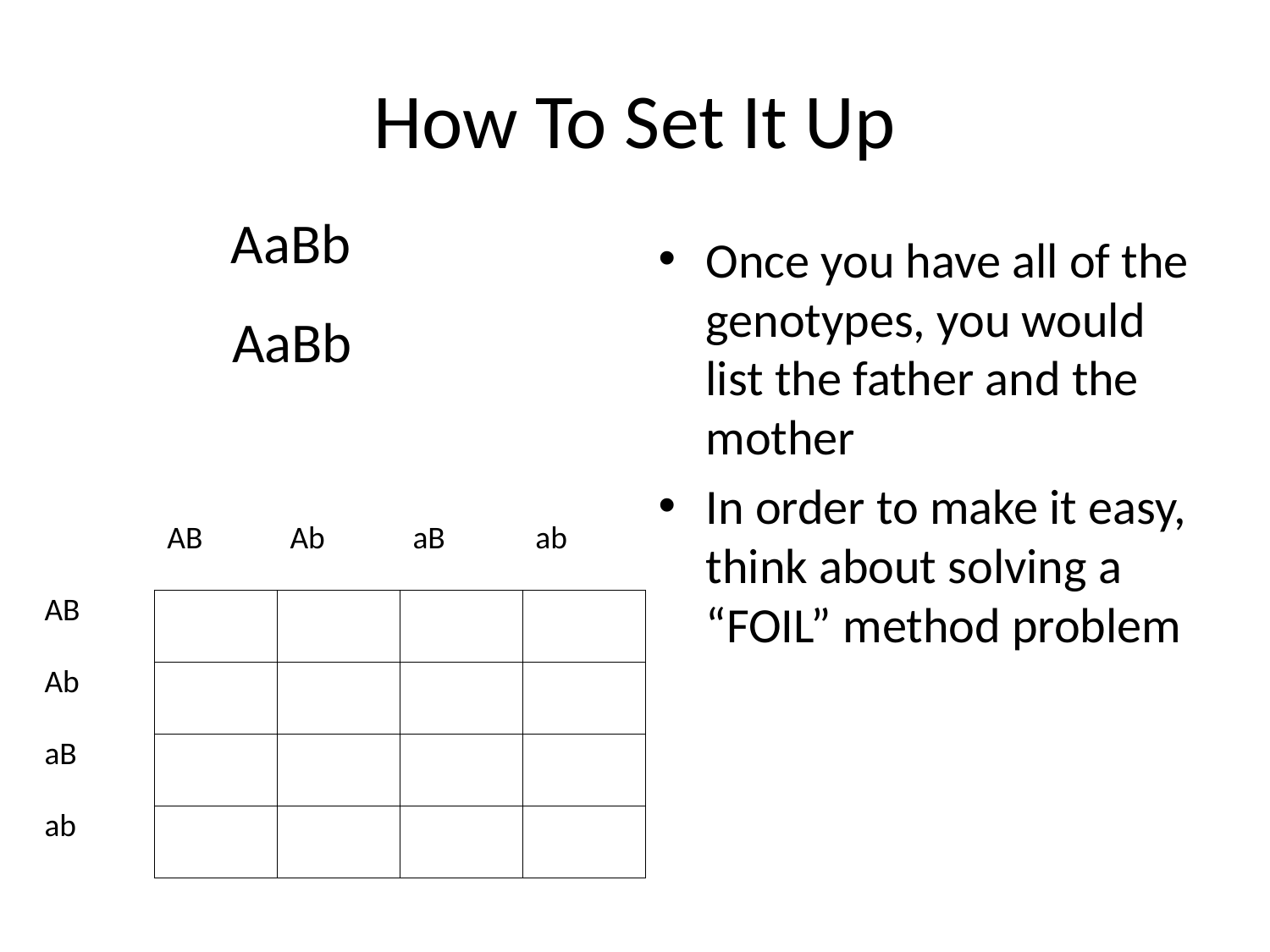

# How To Set It Up
AaBb
Once you have all of the genotypes, you would list the father and the mother
In order to make it easy, think about solving a “FOIL” method problem
AaBb
|  | AB | Ab | aB | ab |
| --- | --- | --- | --- | --- |
| AB |  |  |  |  |
| Ab |  |  |  |  |
| aB |  |  |  |  |
| ab |  |  |  |  |